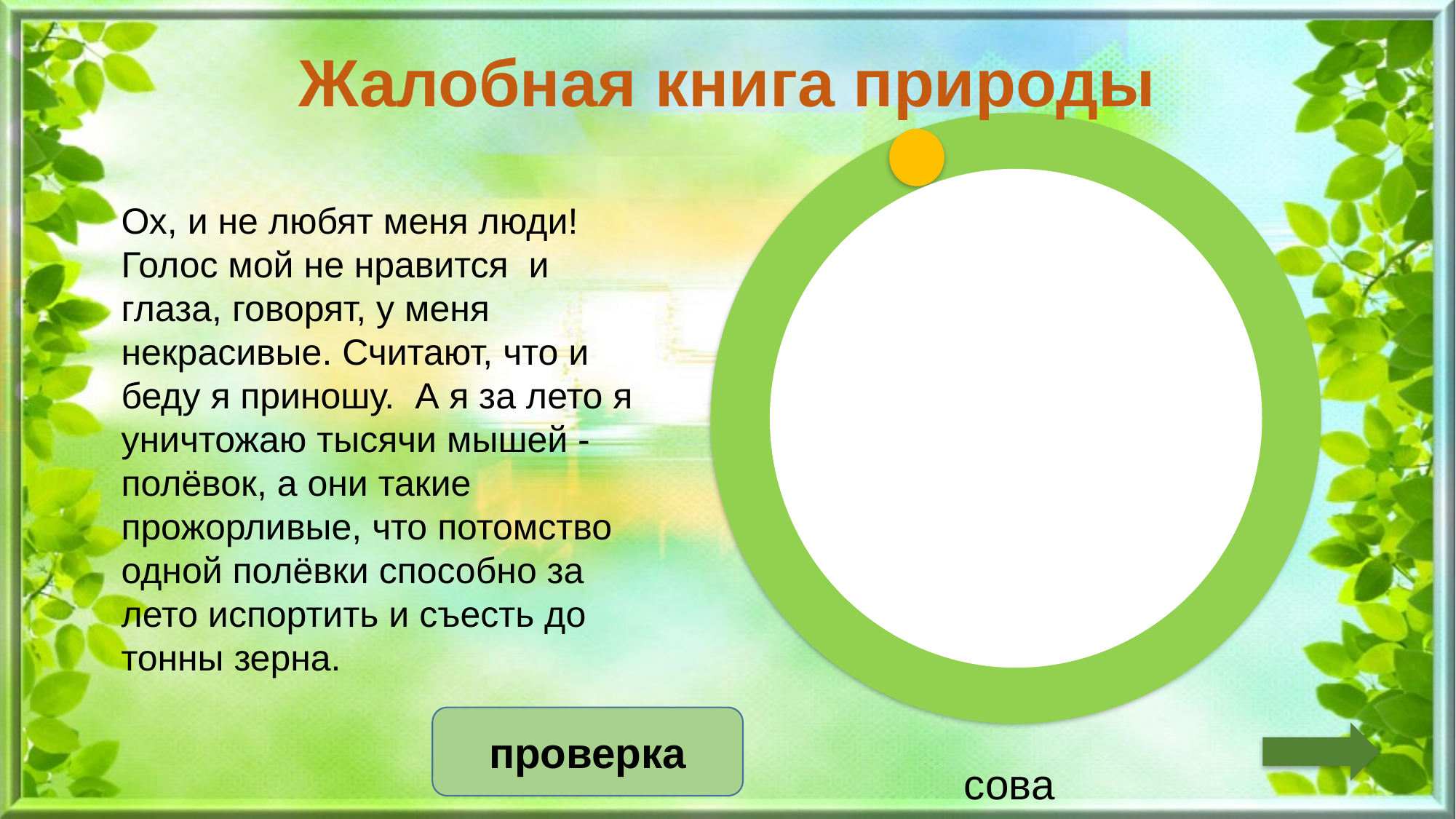

Жалобная книга природы

Ох, и не любят меня люди! Голос мой не нравится  и глаза, говорят, у меня некрасивые. Считают, что и беду я приношу.  А я за лето я уничтожаю тысячи мышей - полёвок, а они такие прожорливые, что потомство одной полёвки способно за лето испортить и съесть до тонны зерна.
проверка

сова